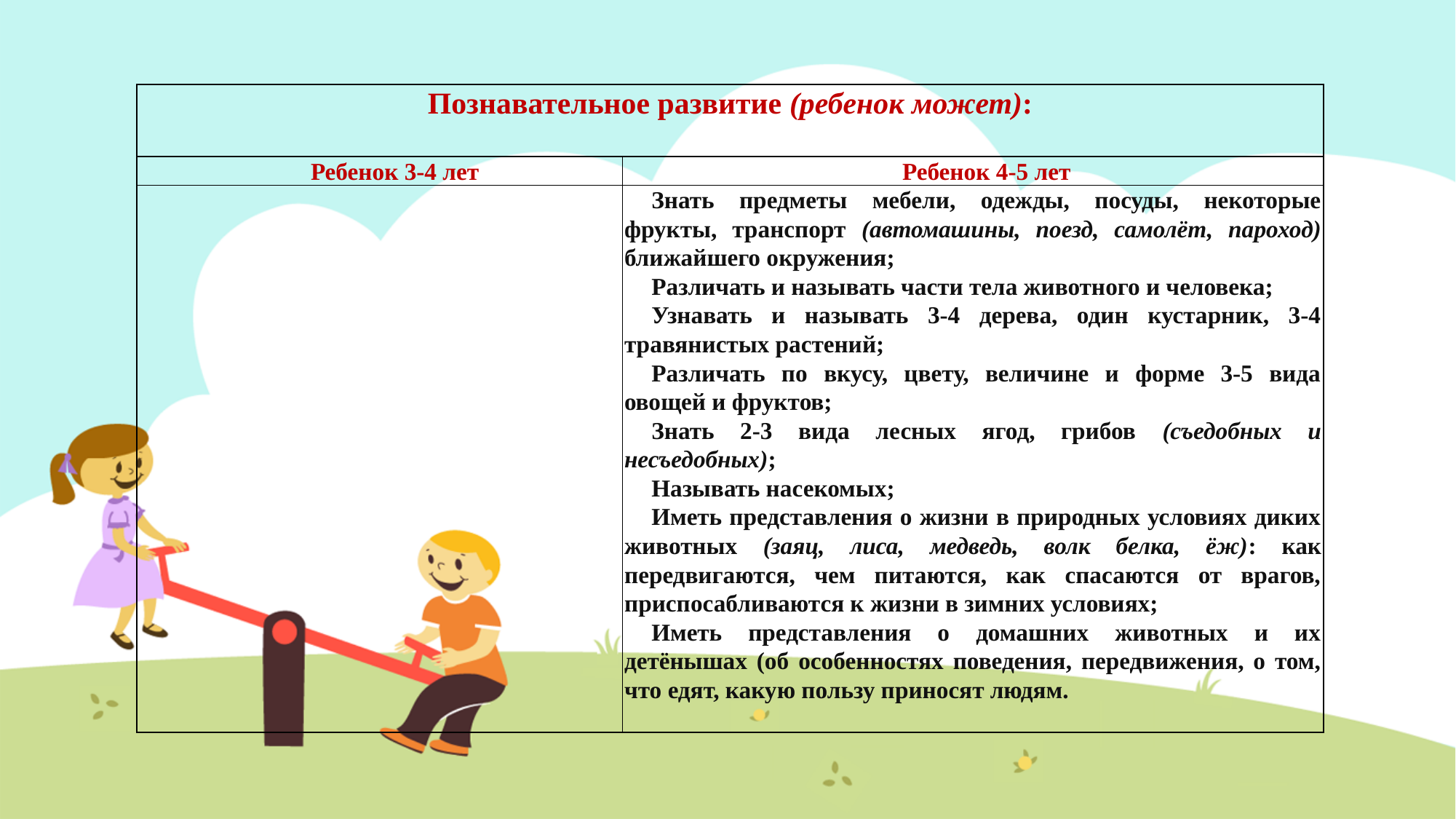

| Познавательное развитие (ребенок может): |  |
| --- | --- |
| Ребенок 3-4 лет | Ребенок 4-5 лет |
|  | Знать предметы мебели, одежды, посуды, некоторые фрукты, транспорт (автомашины, поезд, самолёт, пароход) ближайшего окружения; Различать и называть части тела животного и человека; Узнавать и называть 3-4 дерева, один кустарник, 3-4 травянистых растений; Различать по вкусу, цвету, величине и форме 3-5 вида овощей и фруктов; Знать 2-3 вида лесных ягод, грибов (съедобных и несъедобных); Называть насекомых; Иметь представления о жизни в природных условиях диких животных (заяц, лиса, медведь, волк белка, ёж): как передвигаются, чем питаются, как спасаются от врагов, приспосабливаются к жизни в зимних условиях; Иметь представления о домашних животных и их детёнышах (об особенностях поведения, передвижения, о том, что едят, какую пользу приносят людям. |